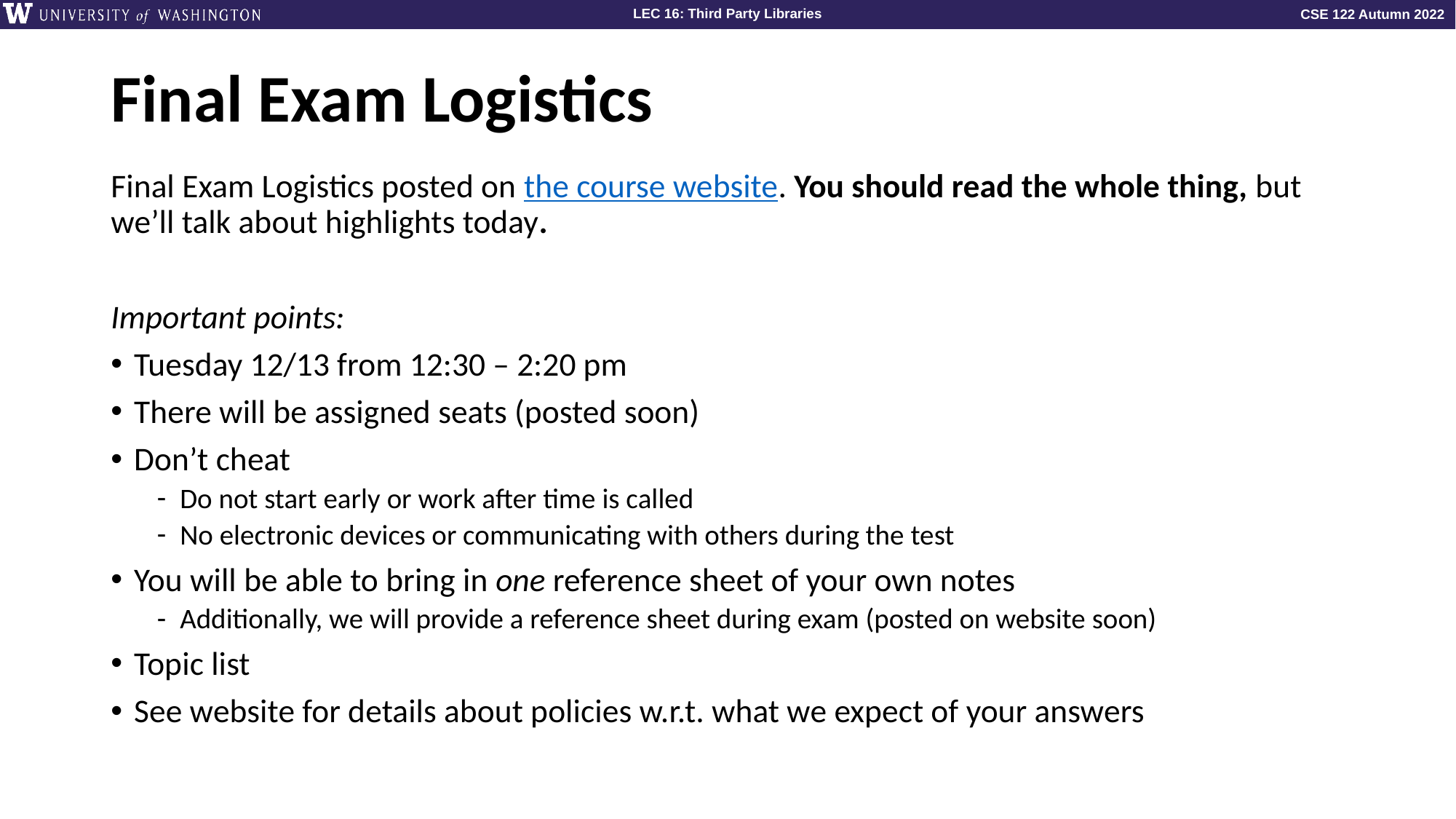

# Final Exam Logistics
Final Exam Logistics posted on the course website. You should read the whole thing, but we’ll talk about highlights today.

Important points:
Tuesday 12/13 from 12:30 – 2:20 pm
There will be assigned seats (posted soon)
Don’t cheat
Do not start early or work after time is called
No electronic devices or communicating with others during the test
You will be able to bring in one reference sheet of your own notes
Additionally, we will provide a reference sheet during exam (posted on website soon)
Topic list
See website for details about policies w.r.t. what we expect of your answers